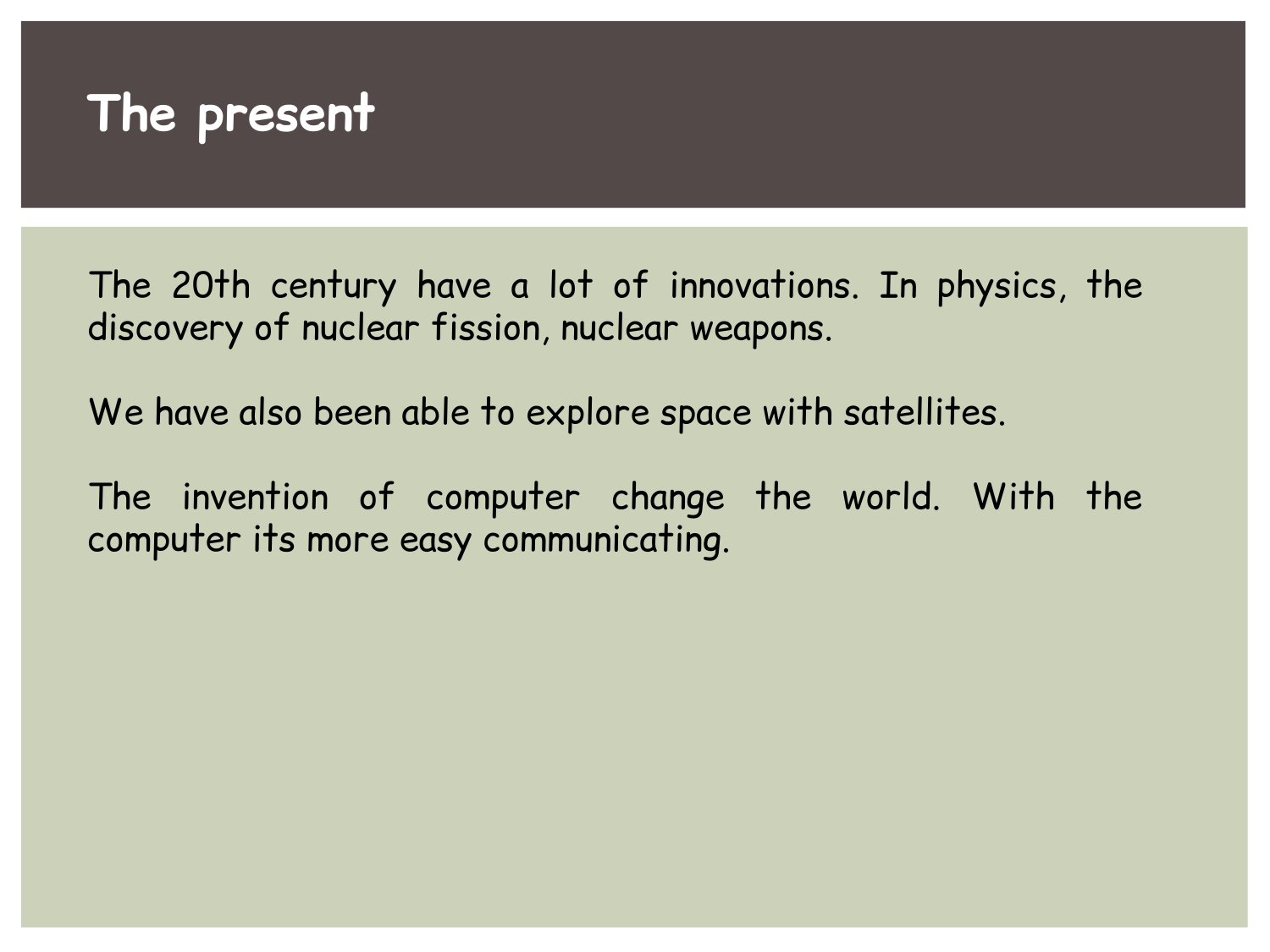

The present
The 20th century have a lot of innovations. In physics, the discovery of nuclear fission, nuclear weapons.

We have also been able to explore space with satellites.

The invention of computer change the world. With the computer its more easy communicating.